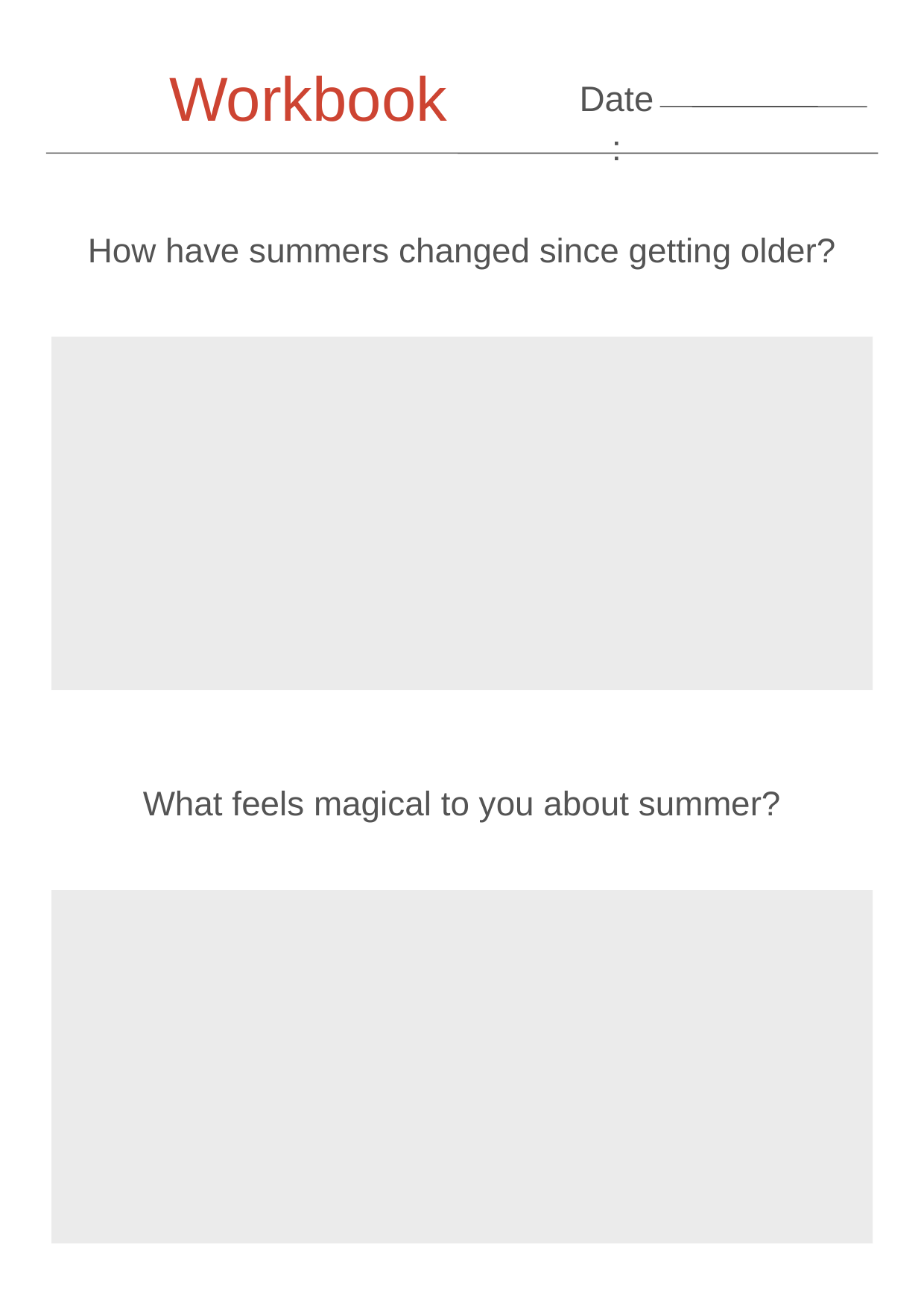

Workbook
Date:

How have summers changed since getting older?

What feels magical to you about summer?